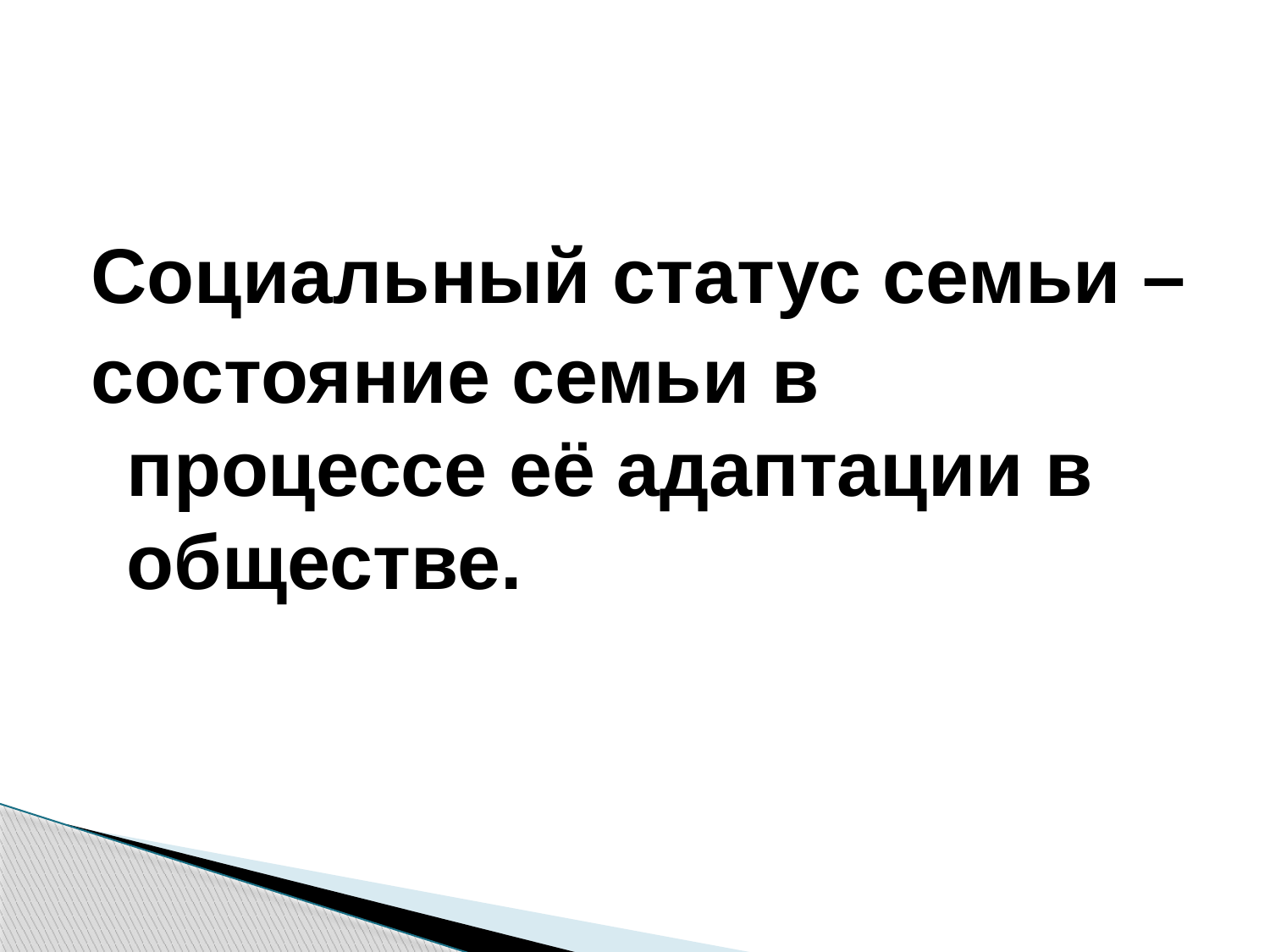

Социальный статус семьи –
состояние семьи в процессе её адаптации в обществе.